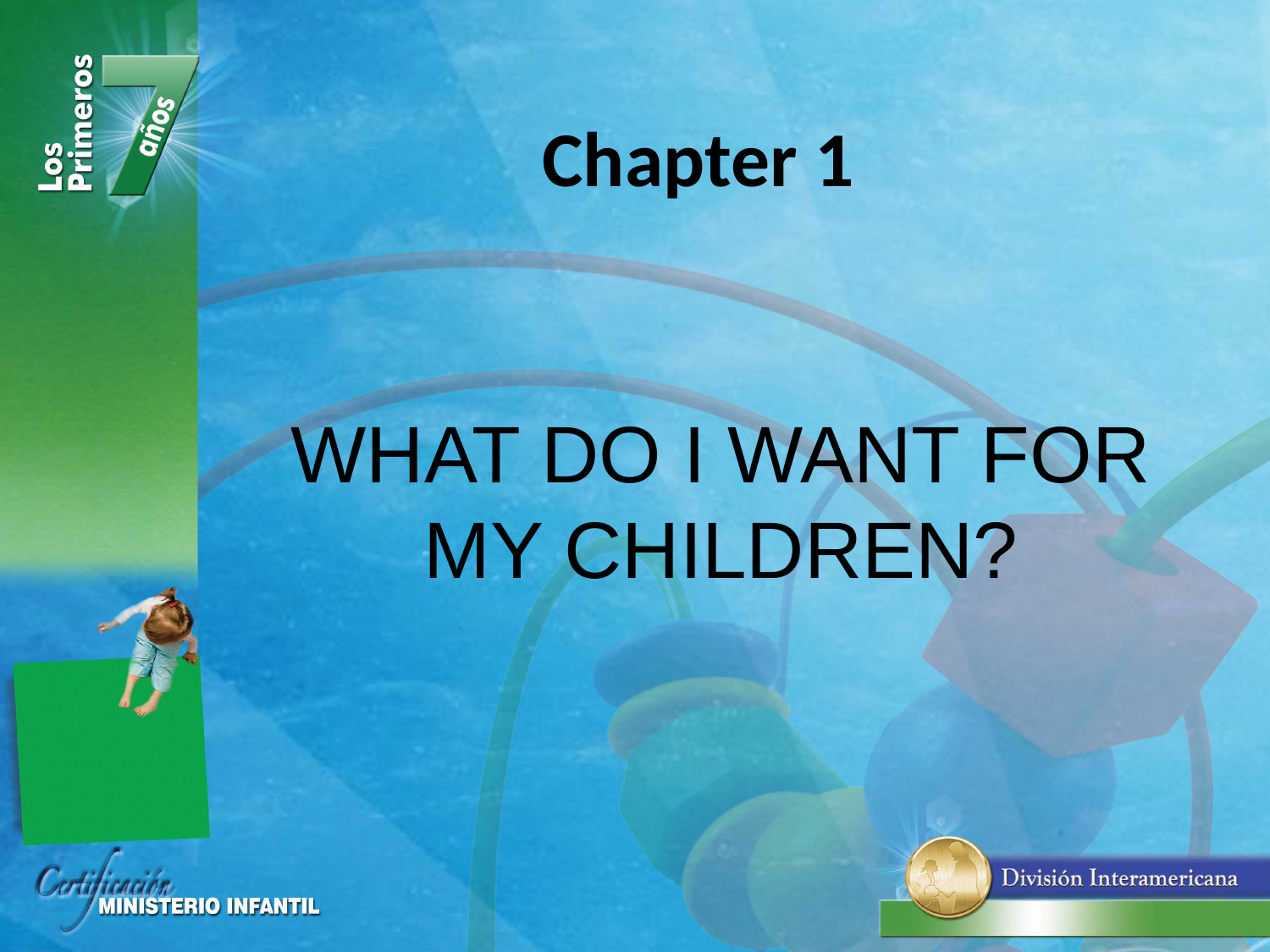

# Chapter 1
WHAT DO I WANT FOR MY CHILDREN?